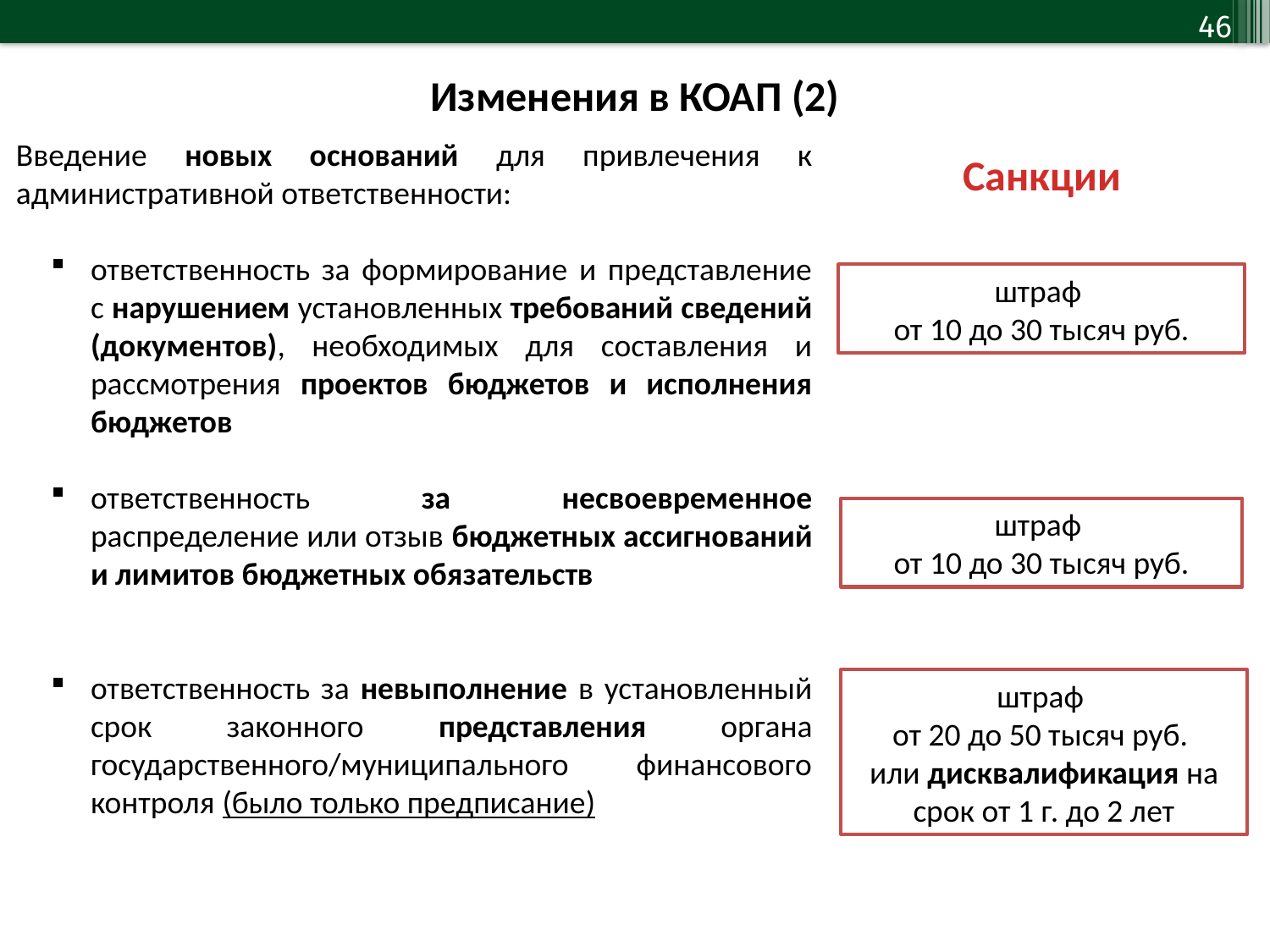

Изменения в КОАП (2)
Введение новых оснований для привлечения к административной ответственности:

ответственность за формирование и представление с нарушением установленных требований сведений (документов), необходимых для составления и рассмотрения проектов бюджетов и исполнения бюджетов

ответственность за несвоевременное распределение или отзыв бюджетных ассигнований и лимитов бюджетных обязательств

ответственность за невыполнение в установленный срок законного представления органа государственного/муниципального финансового контроля (было только предписание)
Санкции
штраф
от 10 до 30 тысяч руб.
штраф
от 10 до 30 тысяч руб.
штраф
от 20 до 50 тысяч руб.
или дисквалификация на срок от 1 г. до 2 лет